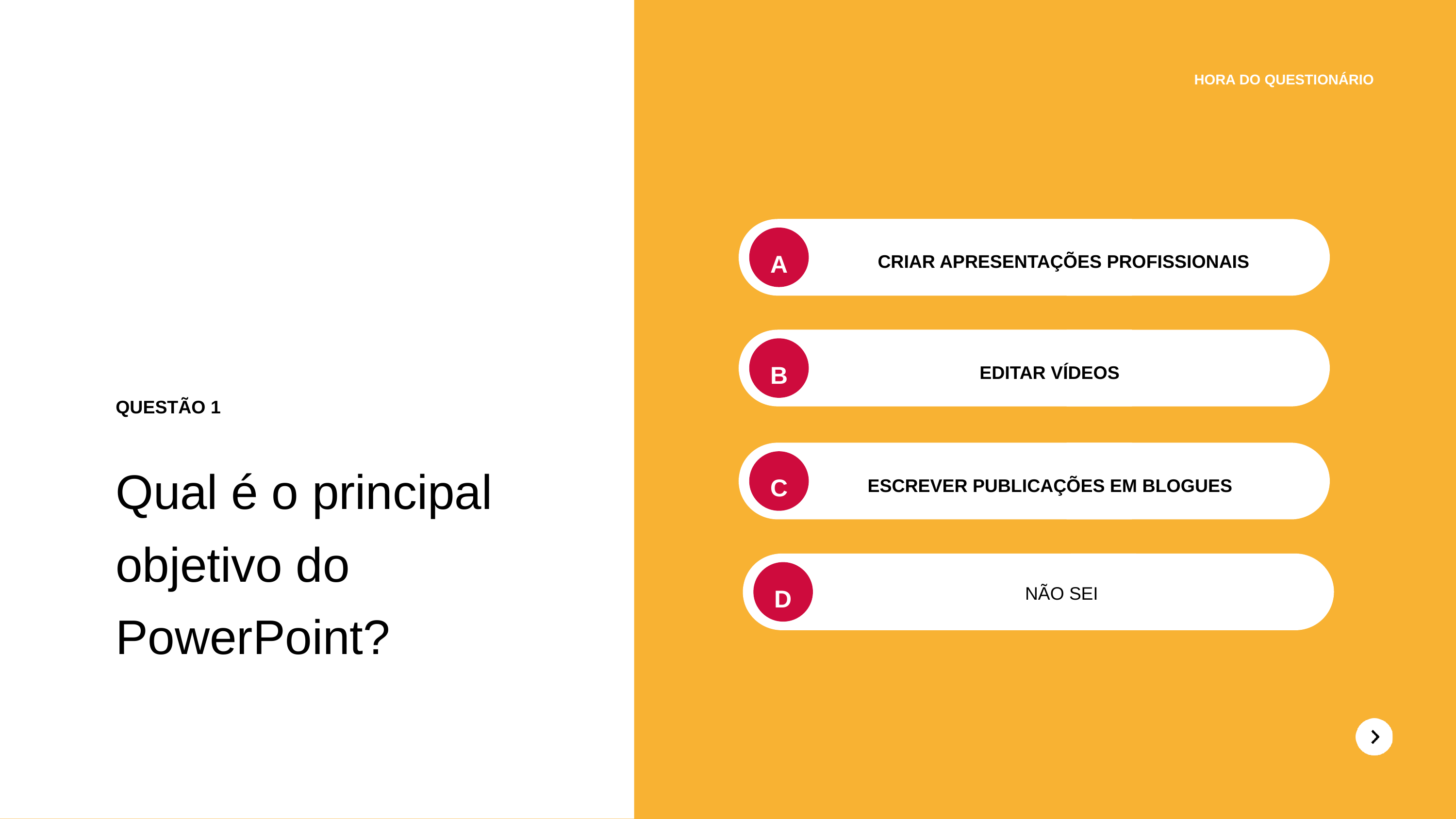

HORA DO QUESTIONÁRIO

A
CRIAR APRESENTAÇÕES PROFISSIONAIS

B
EDITAR VÍDEOS
QUESTÃO 1
Qual é o principal objetivo do PowerPoint?

C
ESCREVER PUBLICAÇÕES EM BLOGUES

D
NÃO SEI